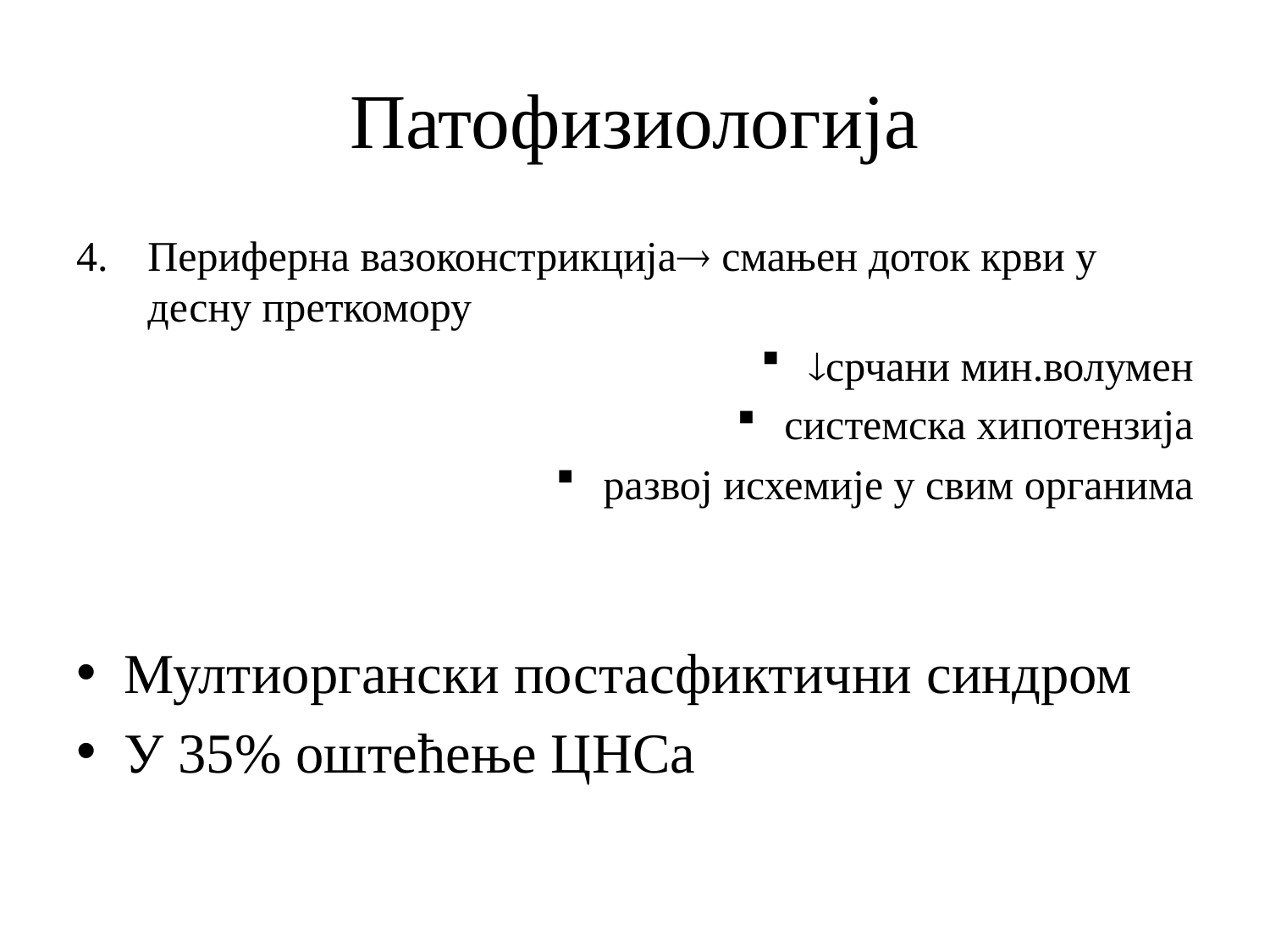

# Патофизиологија
Периферна вазоконстрикција→ смањен доток крви у десну преткомору
↓срчани мин.волумен
системска хипотензија
развој исхемије у свим органима

Мултиоргански постасфиктични синдром
У 35% оштећење ЦНСа